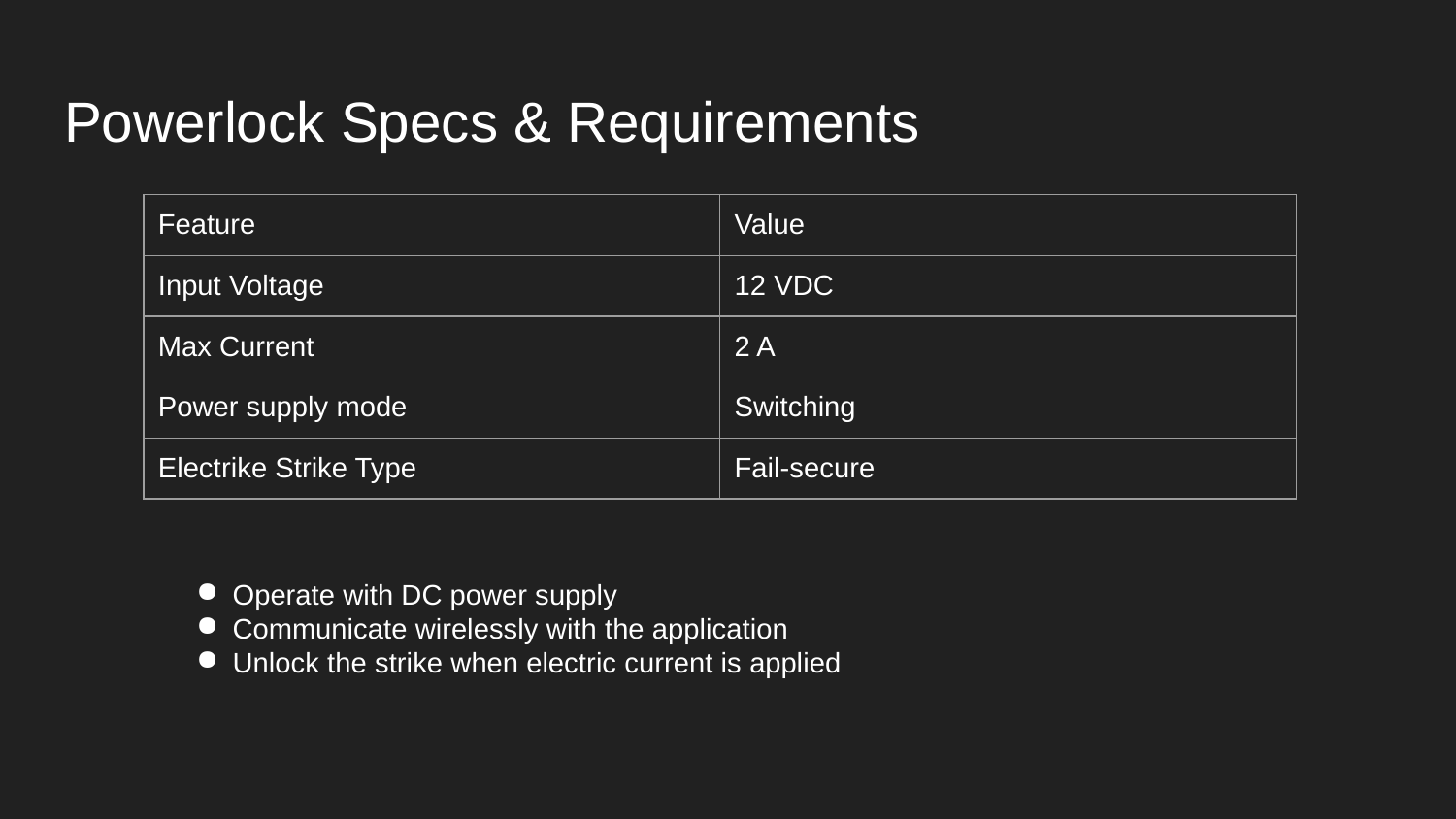

# Powerlock Specs & Requirements
| Feature | Value |
| --- | --- |
| Input Voltage | 12 VDC |
| Max Current | 2 A |
| Power supply mode | Switching |
| Electrike Strike Type | Fail-secure |
Operate with DC power supply
Communicate wirelessly with the application
Unlock the strike when electric current is applied